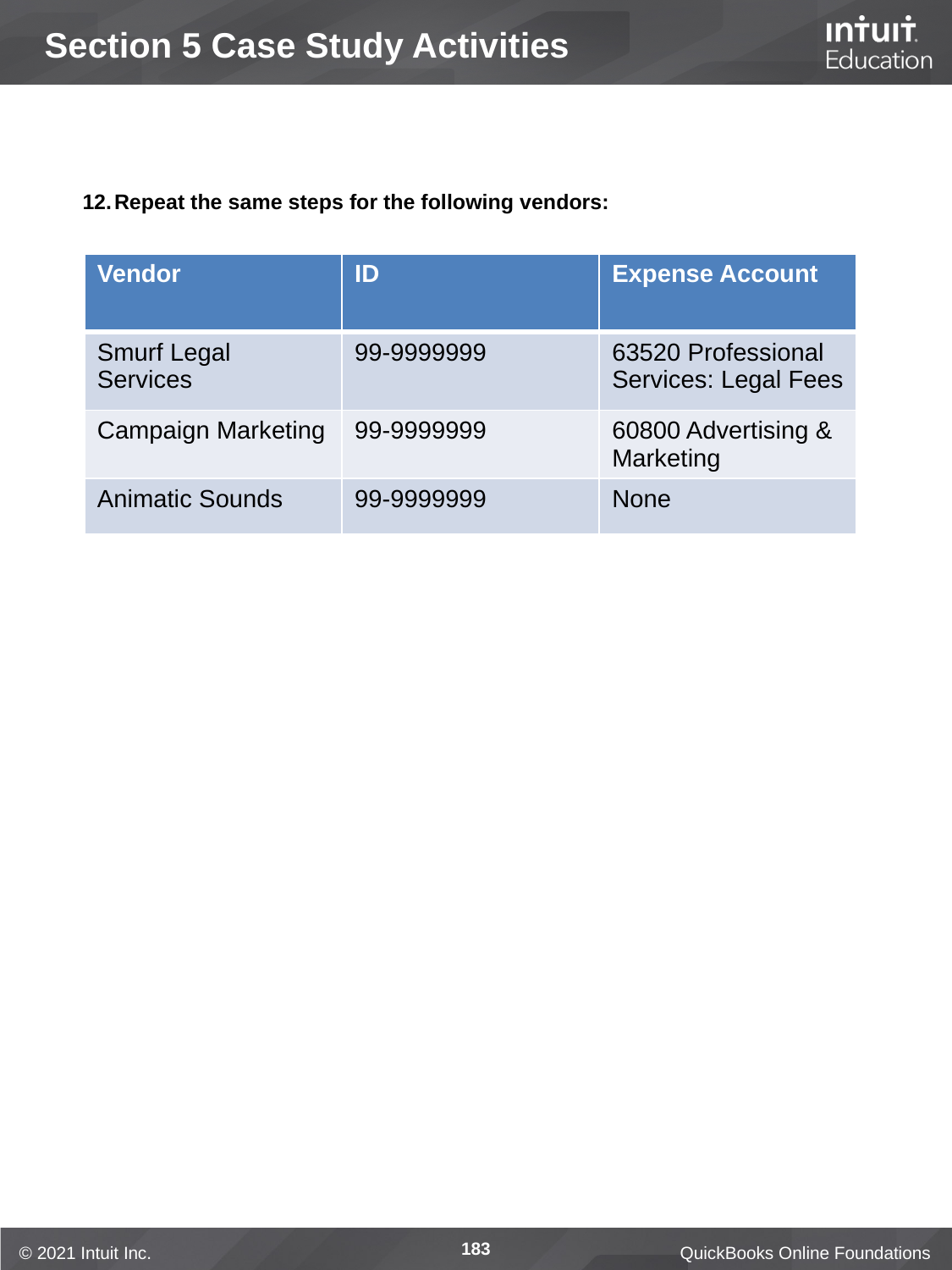

# Section 5 Case Study Activities
Repeat the same steps for the following vendors:

| Vendor | ID | Expense Account |
| --- | --- | --- |
| Smurf Legal Services | 99-9999999 | 63520 Professional Services: Legal Fees |
| Campaign Marketing | 99-9999999 | 60800 Advertising & Marketing |
| Animatic Sounds | 99-9999999 | None |
183